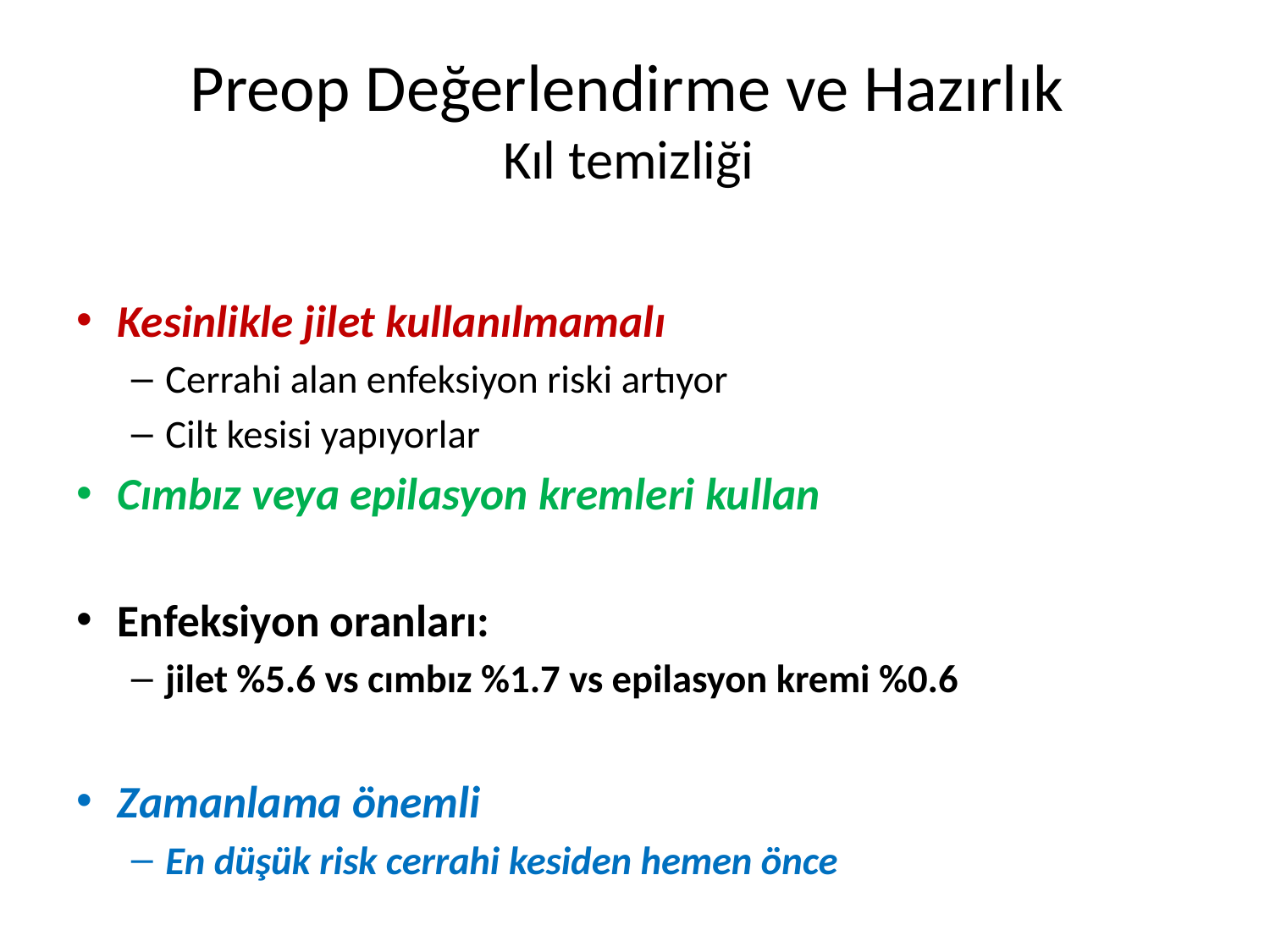

# Preop Değerlendirme ve Hazırlık Kıl temizliği

Kesinlikle jilet kullanılmamalı
Cerrahi alan enfeksiyon riski artıyor
Cilt kesisi yapıyorlar
Cımbız veya epilasyon kremleri kullan

Enfeksiyon oranları:
jilet %5.6 vs cımbız %1.7 vs epilasyon kremi %0.6

Zamanlama önemli
En düşük risk cerrahi kesiden hemen önce